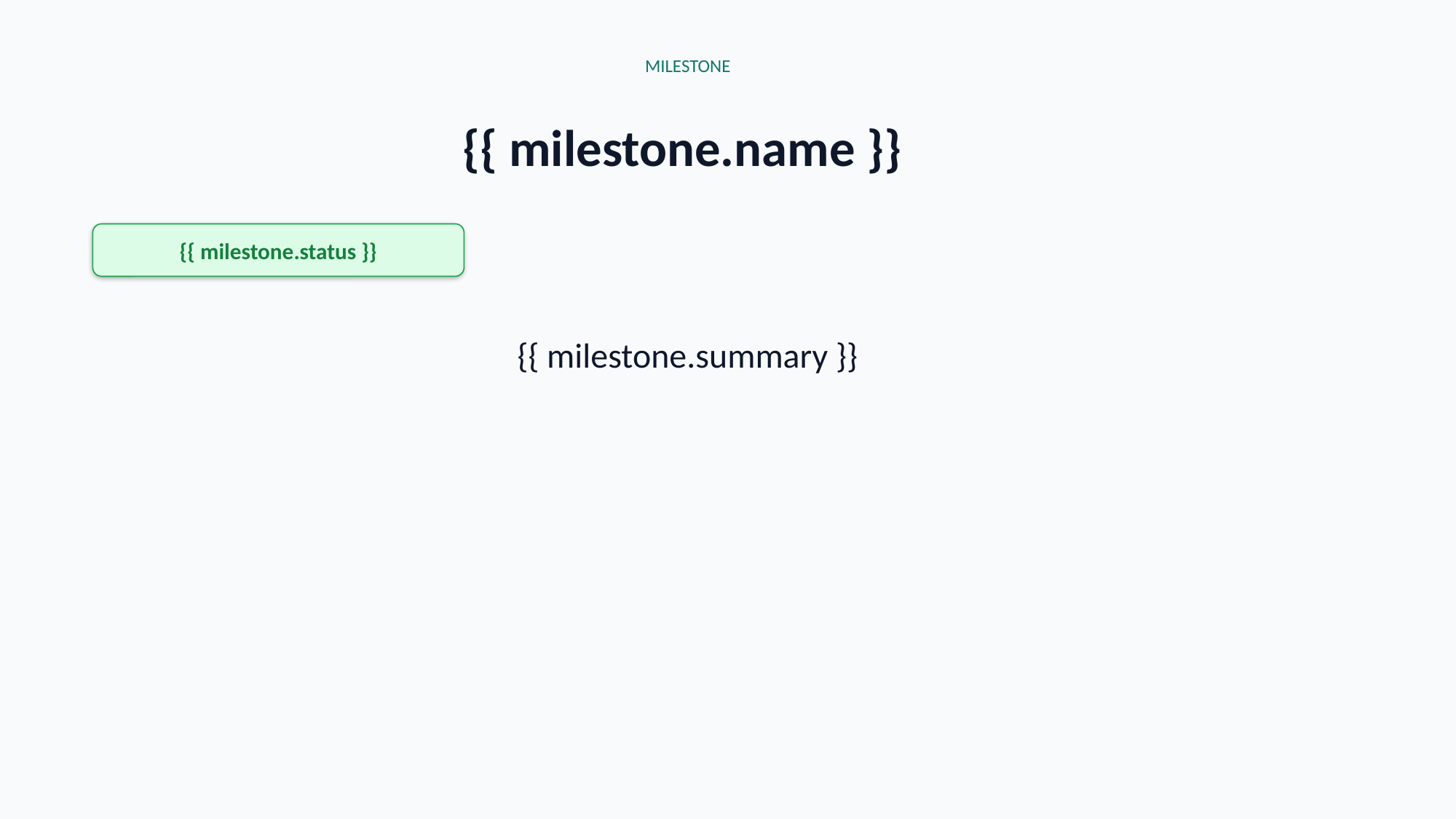

MILESTONE
{{ milestone.name }}
{{ milestone.status }}
{{ milestone.summary }}